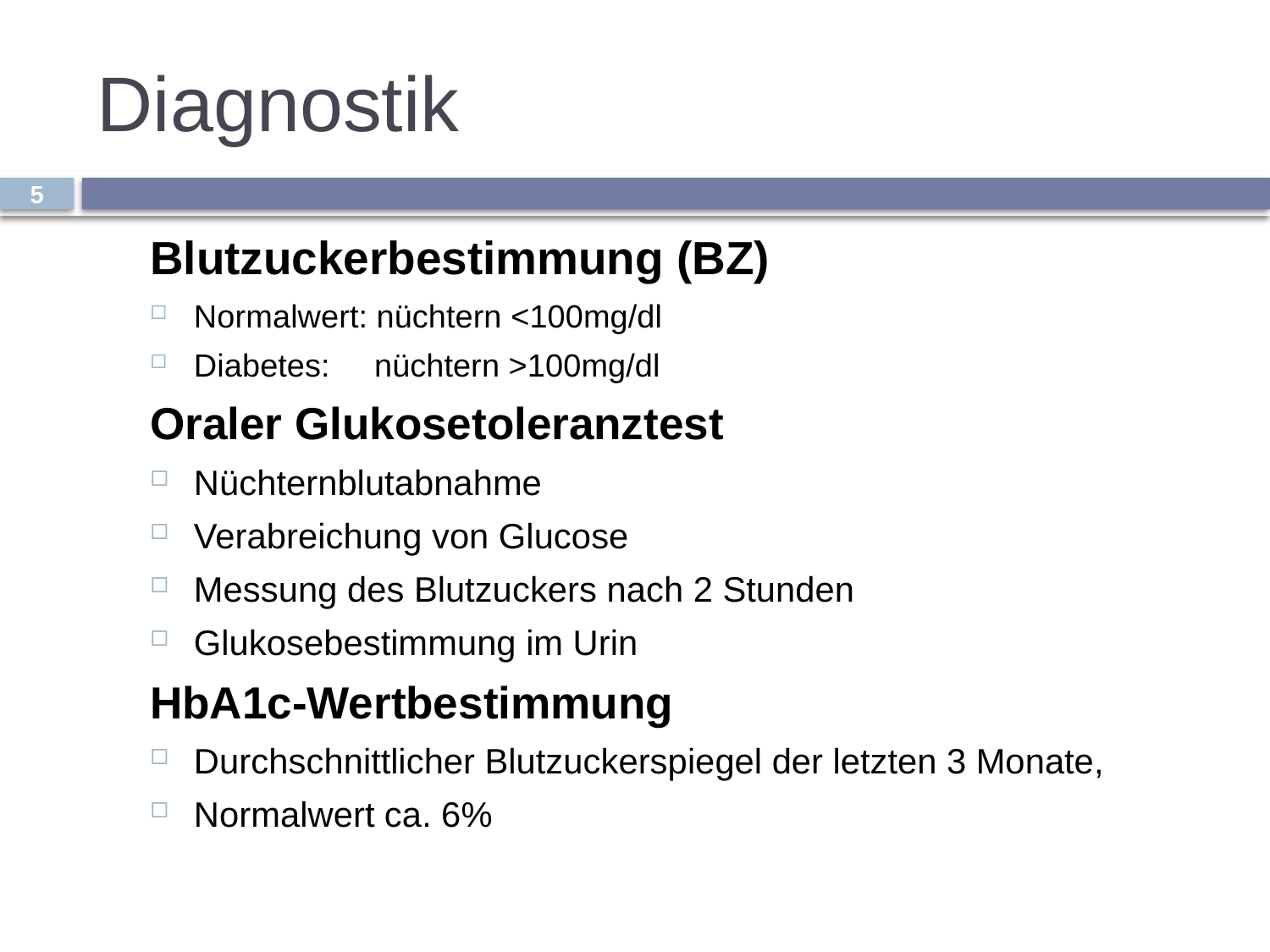

# Diagnostik
5
Blutzuckerbestimmung (BZ)
Normalwert: nüchtern <100mg/dl
Diabetes:     nüchtern >100mg/dl
Oraler Glukosetoleranztest
Nüchternblutabnahme
Verabreichung von Glucose
Messung des Blutzuckers nach 2 Stunden
Glukosebestimmung im Urin
HbA1c-Wertbestimmung
Durchschnittlicher Blutzuckerspiegel der letzten 3 Monate,
Normalwert ca. 6%